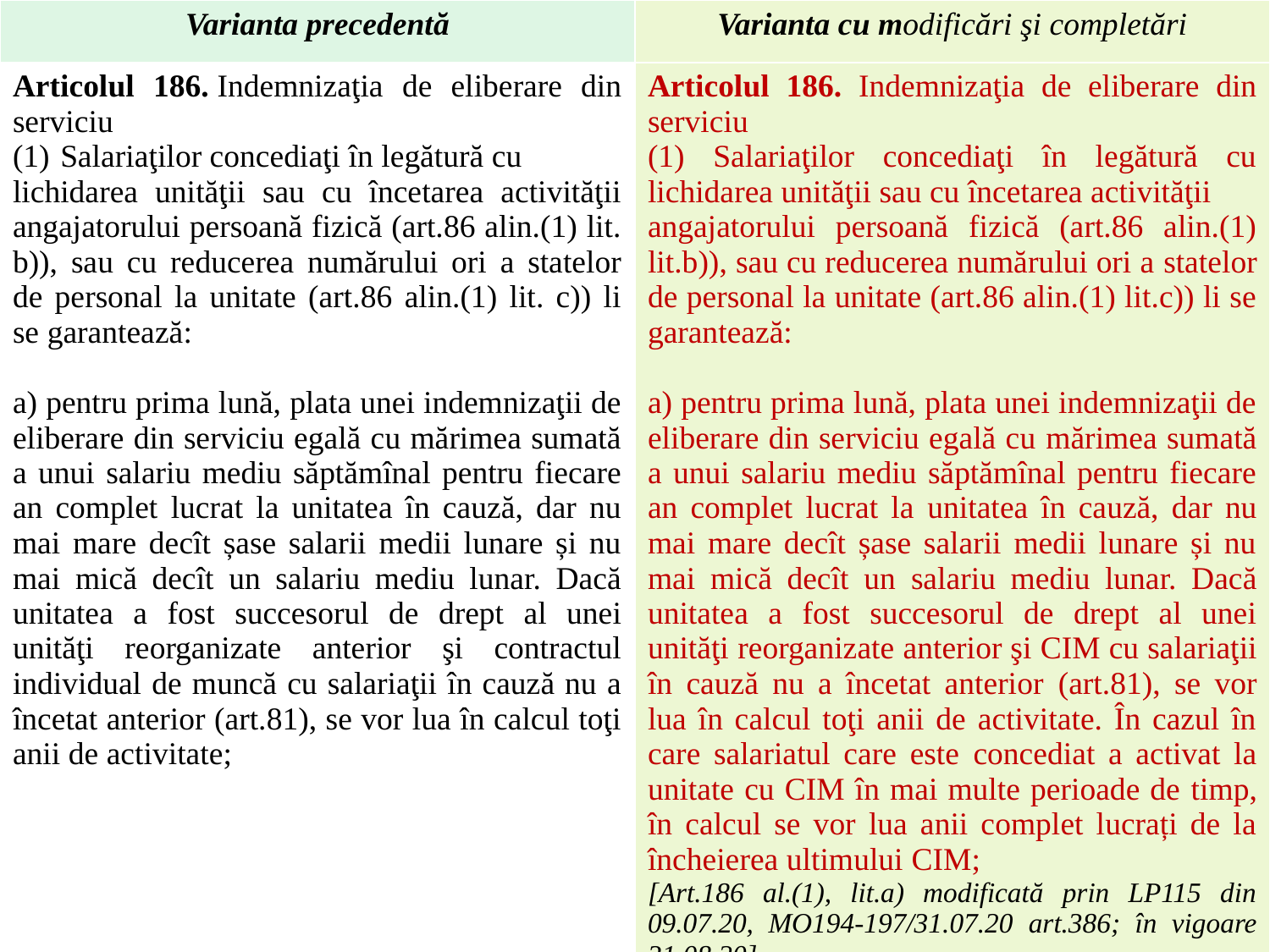

| Varianta precedentă | Varianta cu modificări şi completări |
| --- | --- |
| Articolul 186. Indemnizaţia de eliberare din serviciu Salariaţilor concediaţi în legătură cu lichidarea unităţii sau cu încetarea activităţii angajatorului persoană fizică (art.86 alin.(1) lit. b)), sau cu reducerea numărului ori a statelor de personal la unitate (art.86 alin.(1) lit. c)) li se garantează: a) pentru prima lună, plata unei indemnizaţii de eliberare din serviciu egală cu mărimea sumată a unui salariu mediu săptămînal pentru fiecare an complet lucrat la unitatea în cauză, dar nu mai mare decît șase salarii medii lunare și nu mai mică decît un salariu mediu lunar. Dacă unitatea a fost succesorul de drept al unei unităţi reorganizate anterior şi contractul individual de muncă cu salariaţii în cauză nu a încetat anterior (art.81), se vor lua în calcul toţi anii de activitate; - | Articolul 186. Indemnizaţia de eliberare din serviciu (1) Salariaţilor concediaţi în legătură cu lichidarea unităţii sau cu încetarea activităţii angajatorului persoană fizică (art.86 alin.(1) lit.b)), sau cu reducerea numărului ori a statelor de personal la unitate (art.86 alin.(1) lit.c)) li se garantează: a) pentru prima lună, plata unei indemnizaţii de eliberare din serviciu egală cu mărimea sumată a unui salariu mediu săptămînal pentru fiecare an complet lucrat la unitatea în cauză, dar nu mai mare decît șase salarii medii lunare și nu mai mică decît un salariu mediu lunar. Dacă unitatea a fost succesorul de drept al unei unităţi reorganizate anterior şi CIM cu salariaţii în cauză nu a încetat anterior (art.81), se vor lua în calcul toţi anii de activitate. În cazul în care salariatul care este concediat a activat la unitate cu CIM în mai multe perioade de timp, în calcul se vor lua anii complet lucrați de la încheierea ultimului CIM; [Art.186 al.(1), lit.a) modificată prin LP115 din 09.07.20, MO194-197/31.07.20 art.386; în vigoare 31.08.20] |